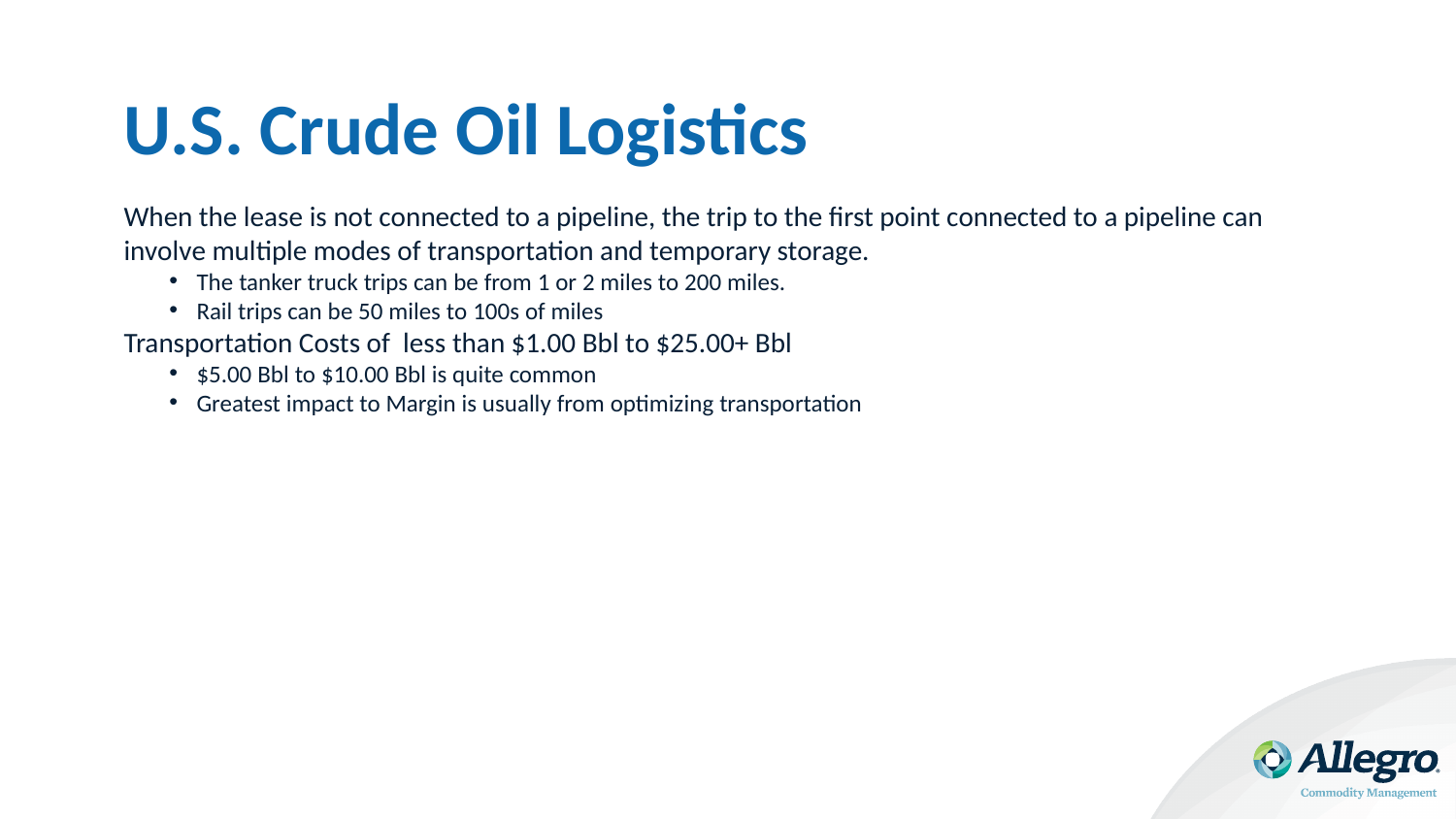

# U.S. Crude Oil Logistics
When the lease is not connected to a pipeline, the trip to the first point connected to a pipeline can involve multiple modes of transportation and temporary storage.
The tanker truck trips can be from 1 or 2 miles to 200 miles.
Rail trips can be 50 miles to 100s of miles
Transportation Costs of  less than $1.00 Bbl to $25.00+ Bbl
$5.00 Bbl to $10.00 Bbl is quite common
Greatest impact to Margin is usually from optimizing transportation